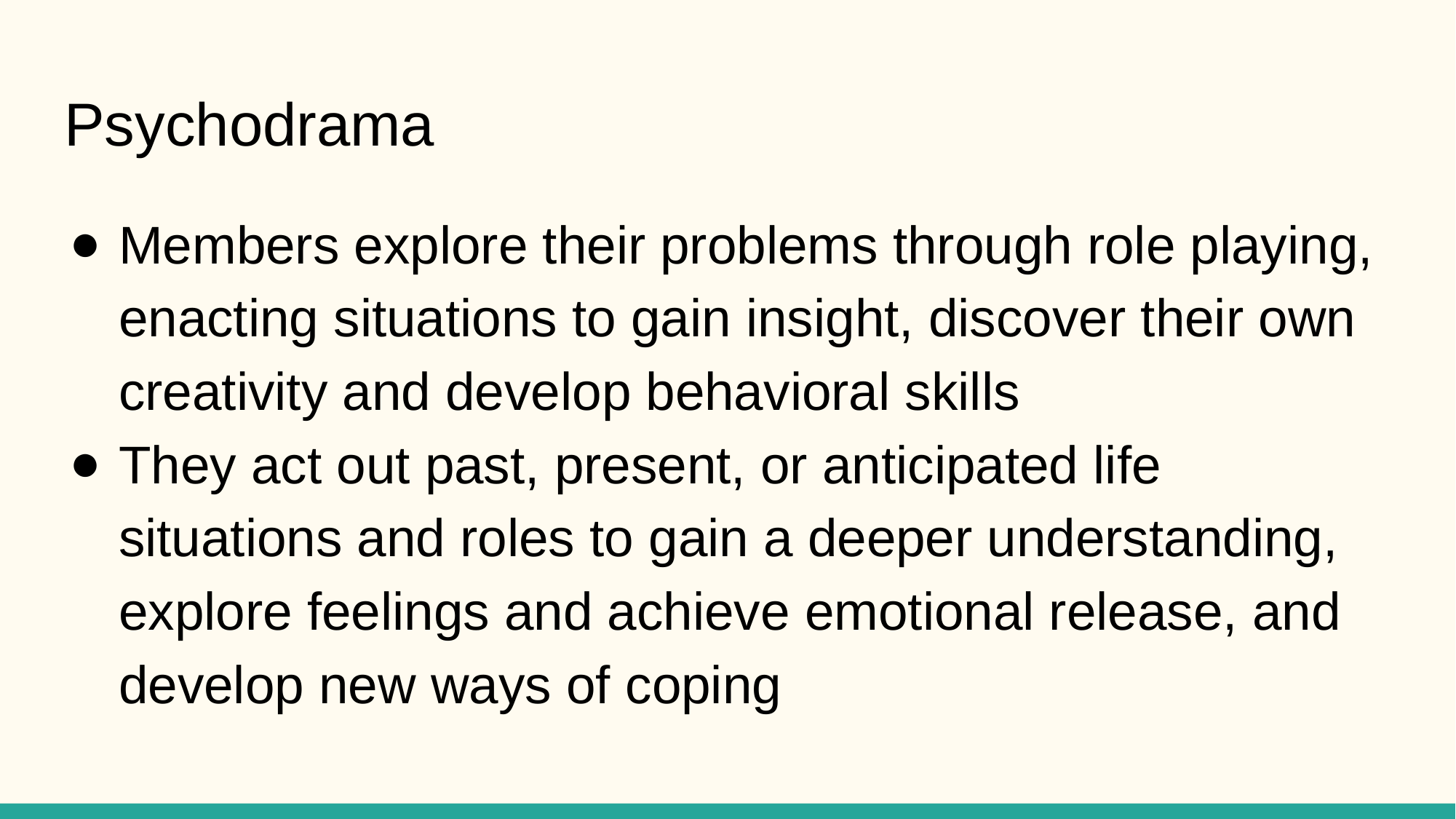

# Psychodrama
Members explore their problems through role playing, enacting situations to gain insight, discover their own creativity and develop behavioral skills
They act out past, present, or anticipated life situations and roles to gain a deeper understanding, explore feelings and achieve emotional release, and develop new ways of coping